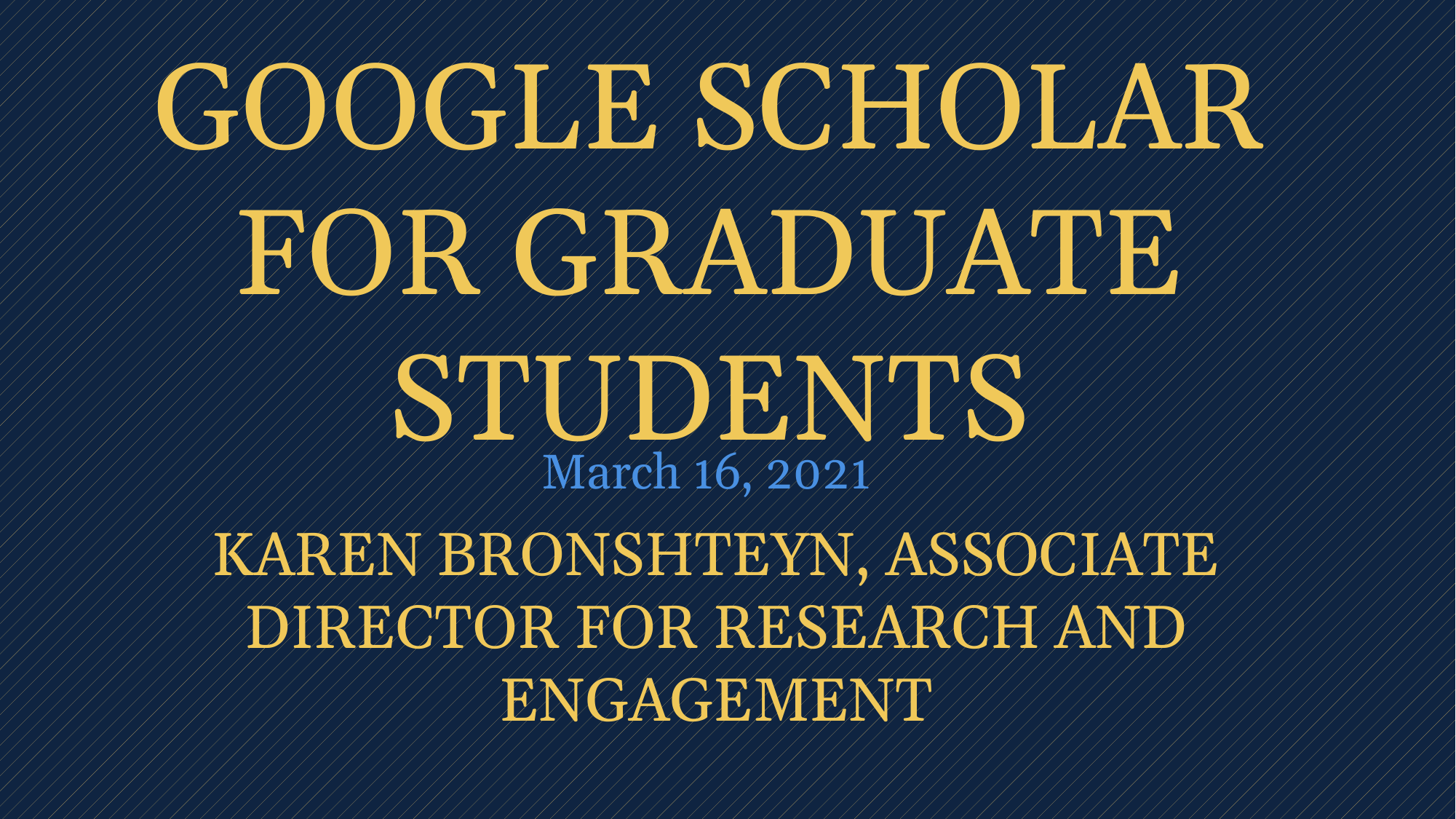

Google Scholar for Graduate Students
March 16, 2021
Karen Bronshteyn, Associate Director for Research and Engagement